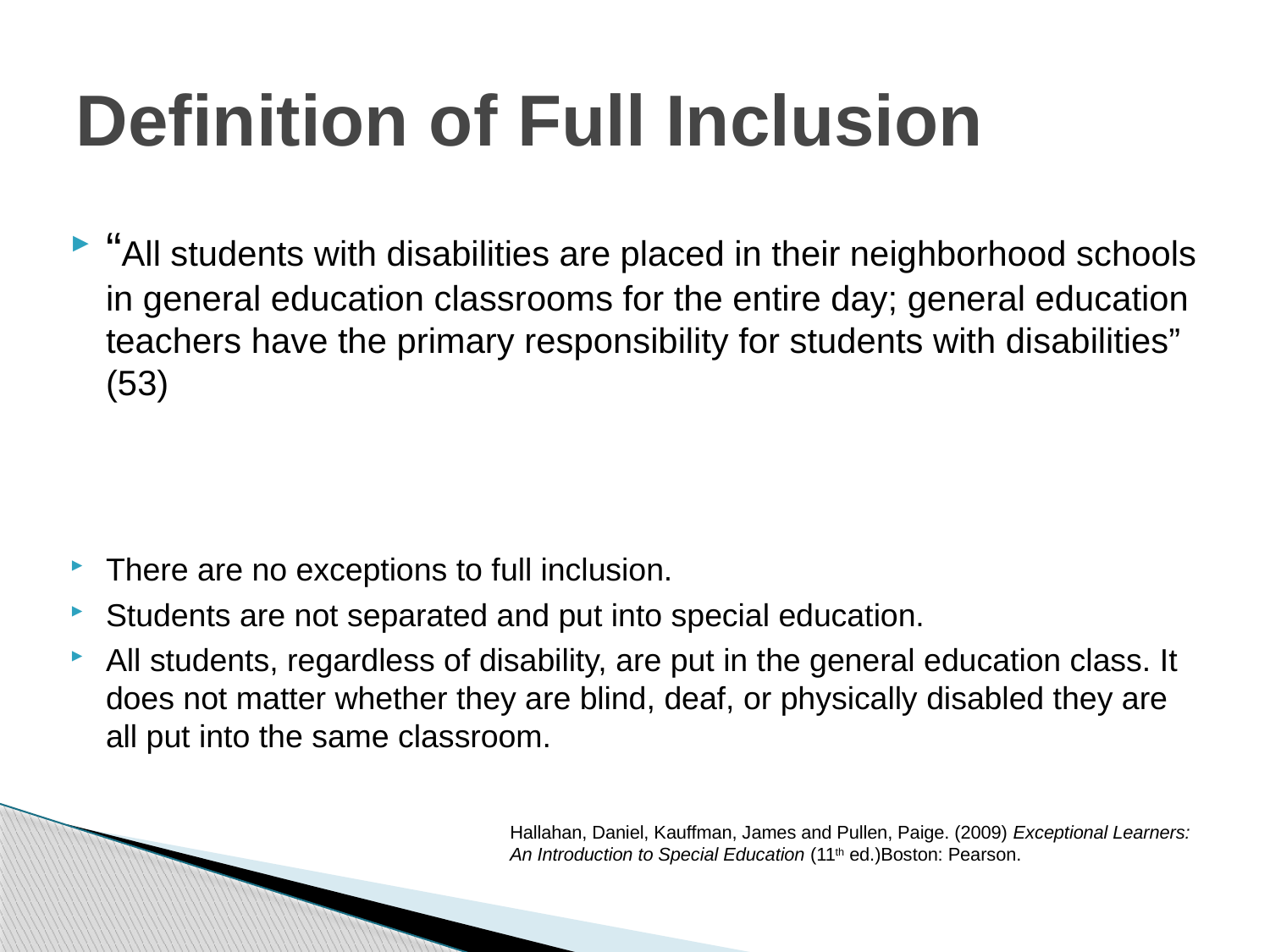

# Definition of Full Inclusion

“All students with disabilities are placed in their neighborhood schools in general education classrooms for the entire day; general education teachers have the primary responsibility for students with disabilities” (53)

There are no exceptions to full inclusion.
Students are not separated and put into special education.
All students, regardless of disability, are put in the general education class. It does not matter whether they are blind, deaf, or physically disabled they are all put into the same classroom.
Hallahan, Daniel, Kauffman, James and Pullen, Paige. (2009) Exceptional Learners: An Introduction to Special Education (11th ed.)Boston: Pearson.